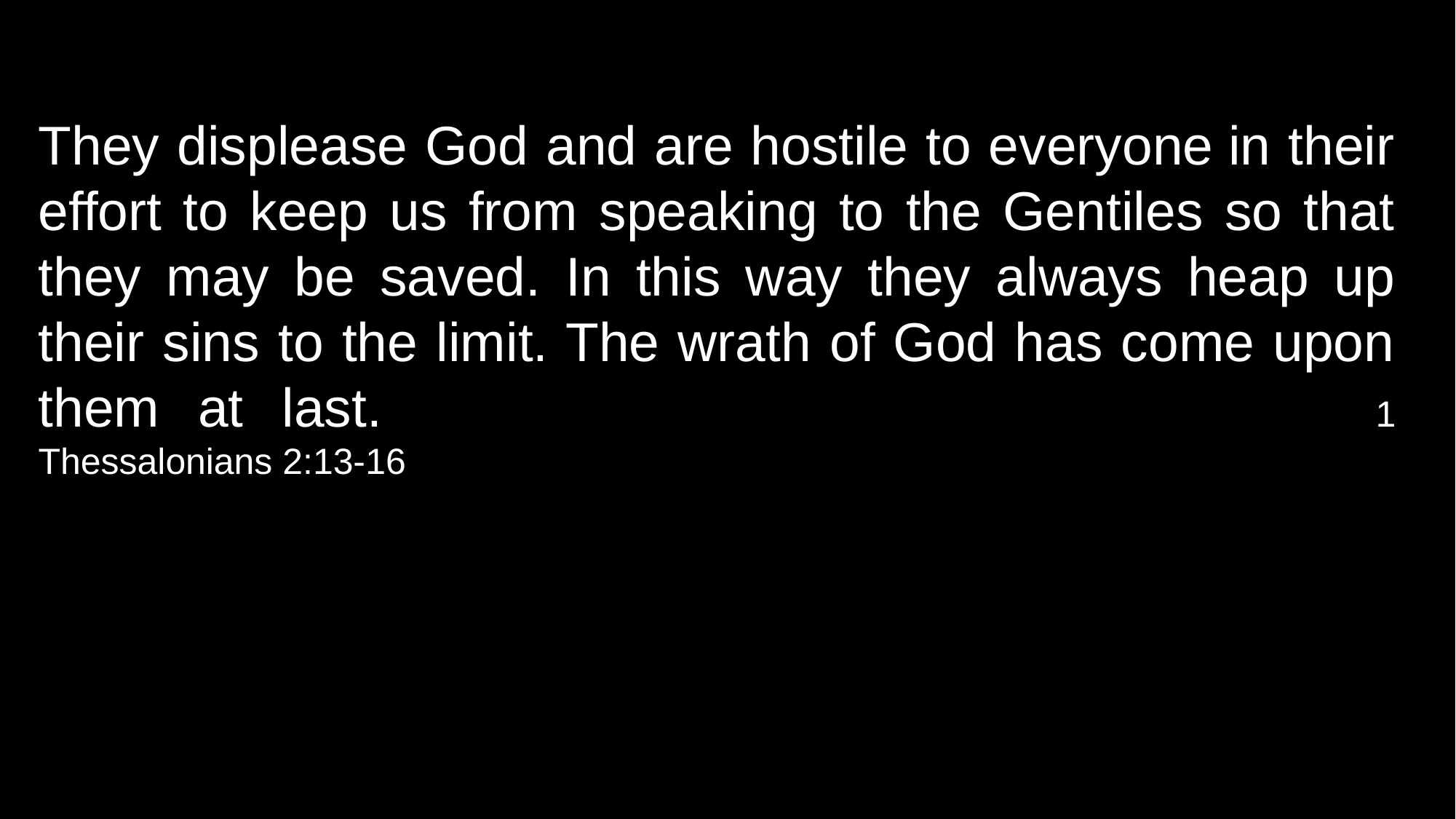

They displease God and are hostile to everyone in their effort to keep us from speaking to the Gentiles so that they may be saved. In this way they always heap up their sins to the limit. The wrath of God has come upon them at last.							        1 Thessalonians 2:13-16